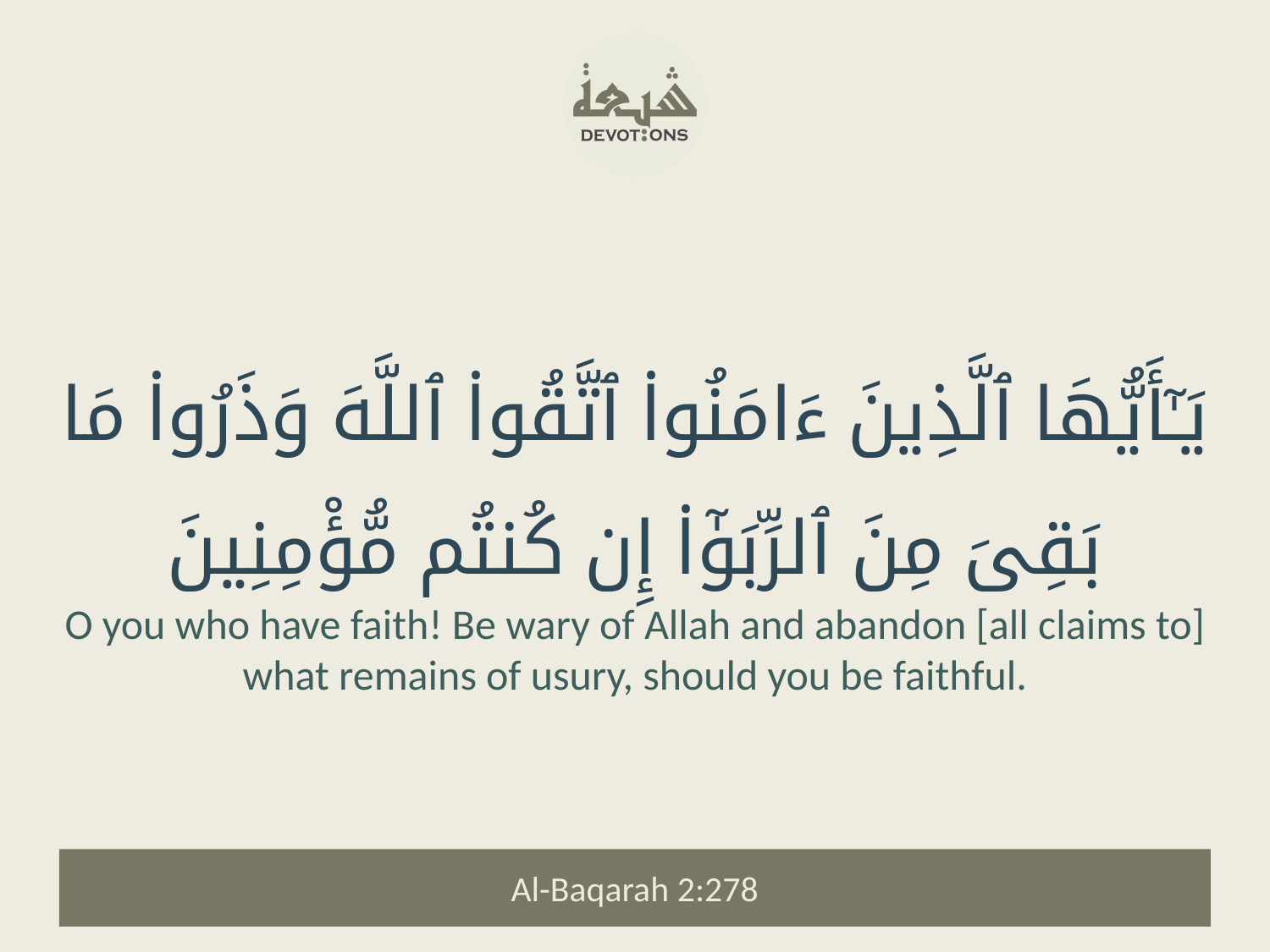

يَـٰٓأَيُّهَا ٱلَّذِينَ ءَامَنُوا۟ ٱتَّقُوا۟ ٱللَّهَ وَذَرُوا۟ مَا بَقِىَ مِنَ ٱلرِّبَوٰٓا۟ إِن كُنتُم مُّؤْمِنِينَ
O you who have faith! Be wary of Allah and abandon [all claims to] what remains of usury, should you be faithful.
Al-Baqarah 2:278